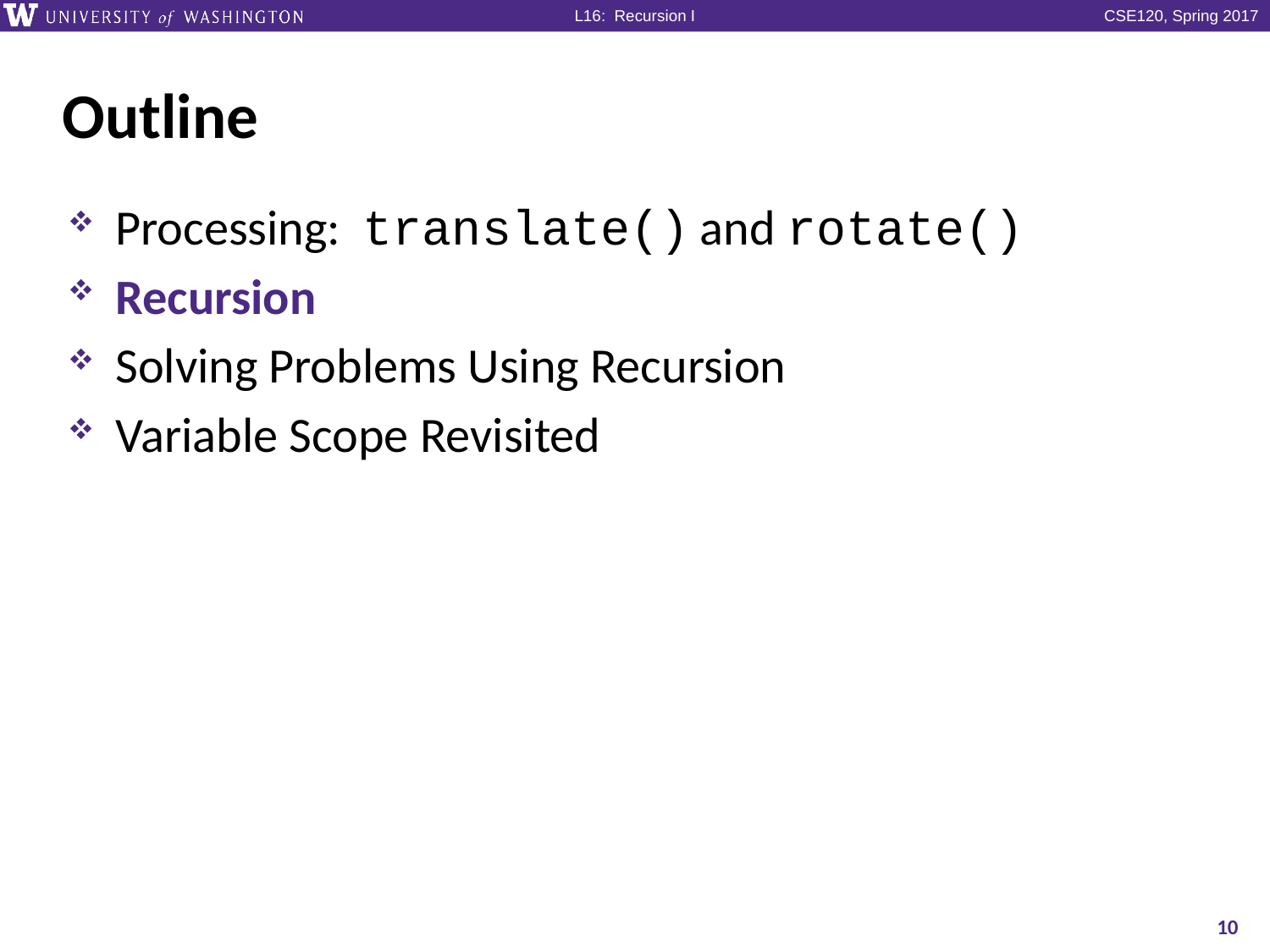

# Outline
Processing:  translate() and rotate()
Recursion
Solving Problems Using Recursion
Variable Scope Revisited

10